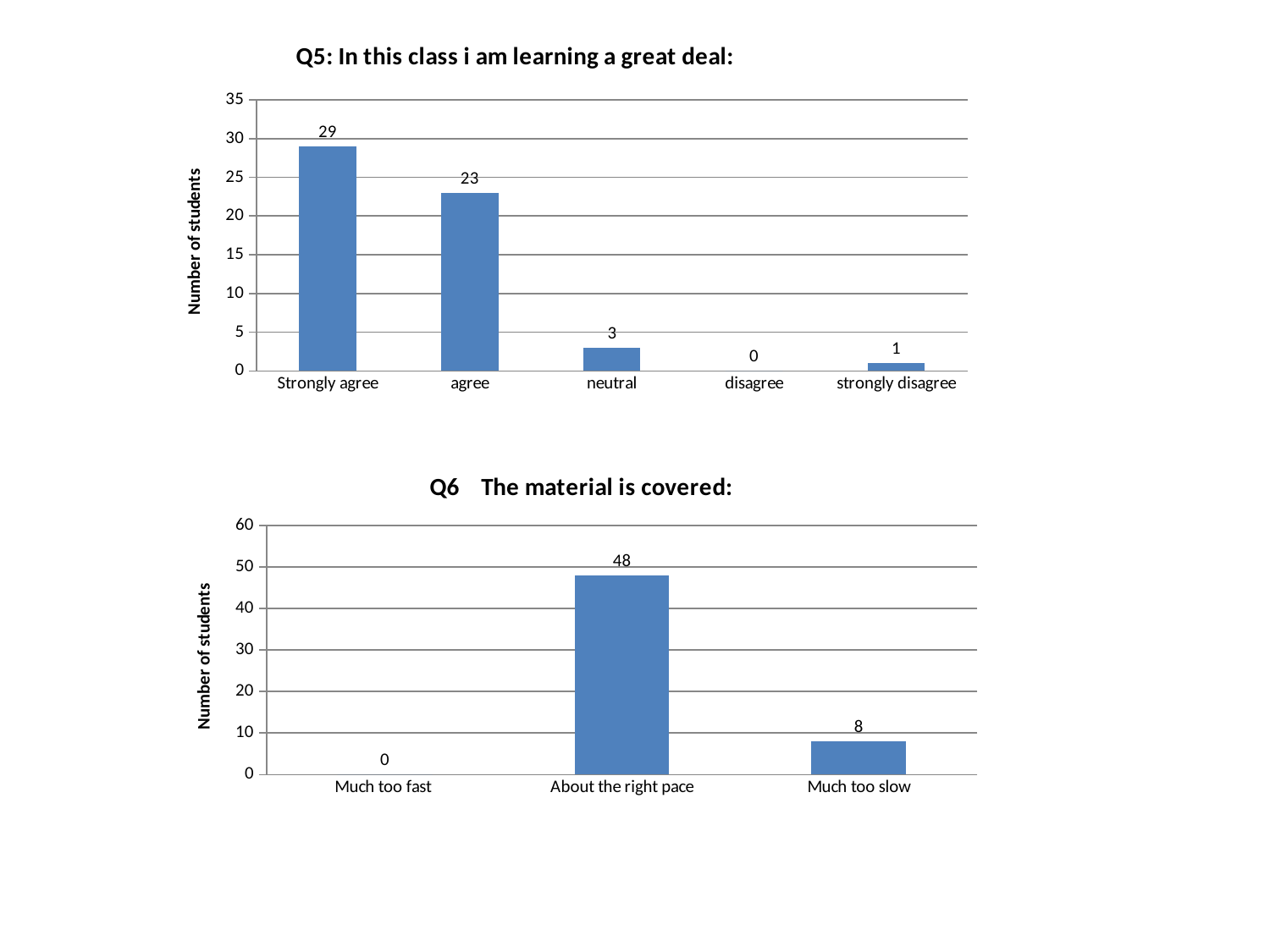

### Chart: Q5: In this class i am learning a great deal:

| Category |  |
|---|---|
| Strongly agree | 29.0 |
| agree | 23.0 |
| neutral | 3.0 |
| disagree | 0.0 |
| strongly disagree | 1.0 |

### Chart: Q6    The material is covered:

| Category |  |
|---|---|
| Much too fast  | 0.0 |
| About the right pace | 48.0 |
| Much too slow | 8.0 |